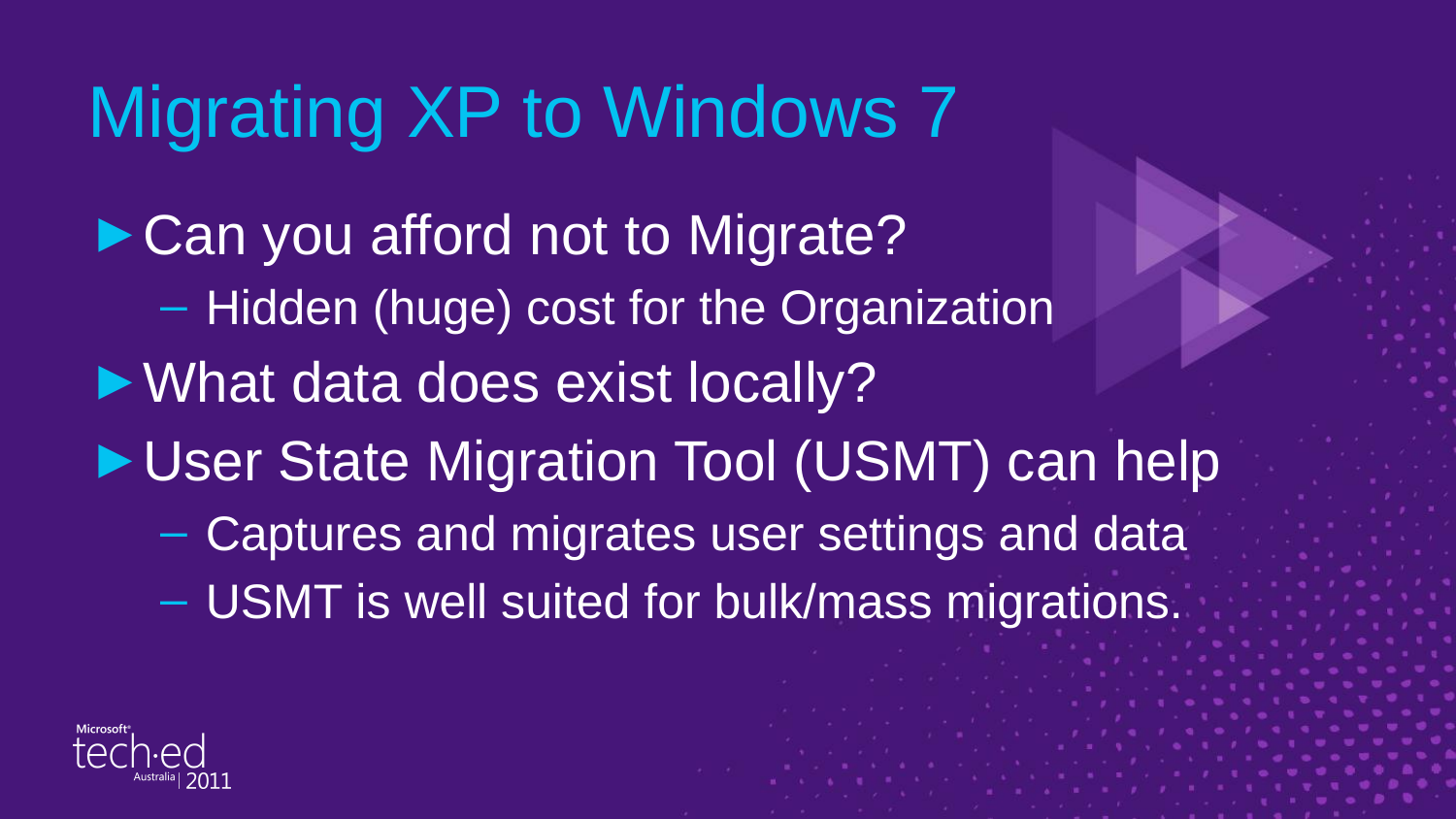

# Migrating XP to Windows 7
Can you afford not to Migrate?
Hidden (huge) cost for the Organization
What data does exist locally?
User State Migration Tool (USMT) can help
Captures and migrates user settings and data
USMT is well suited for bulk/mass migrations.